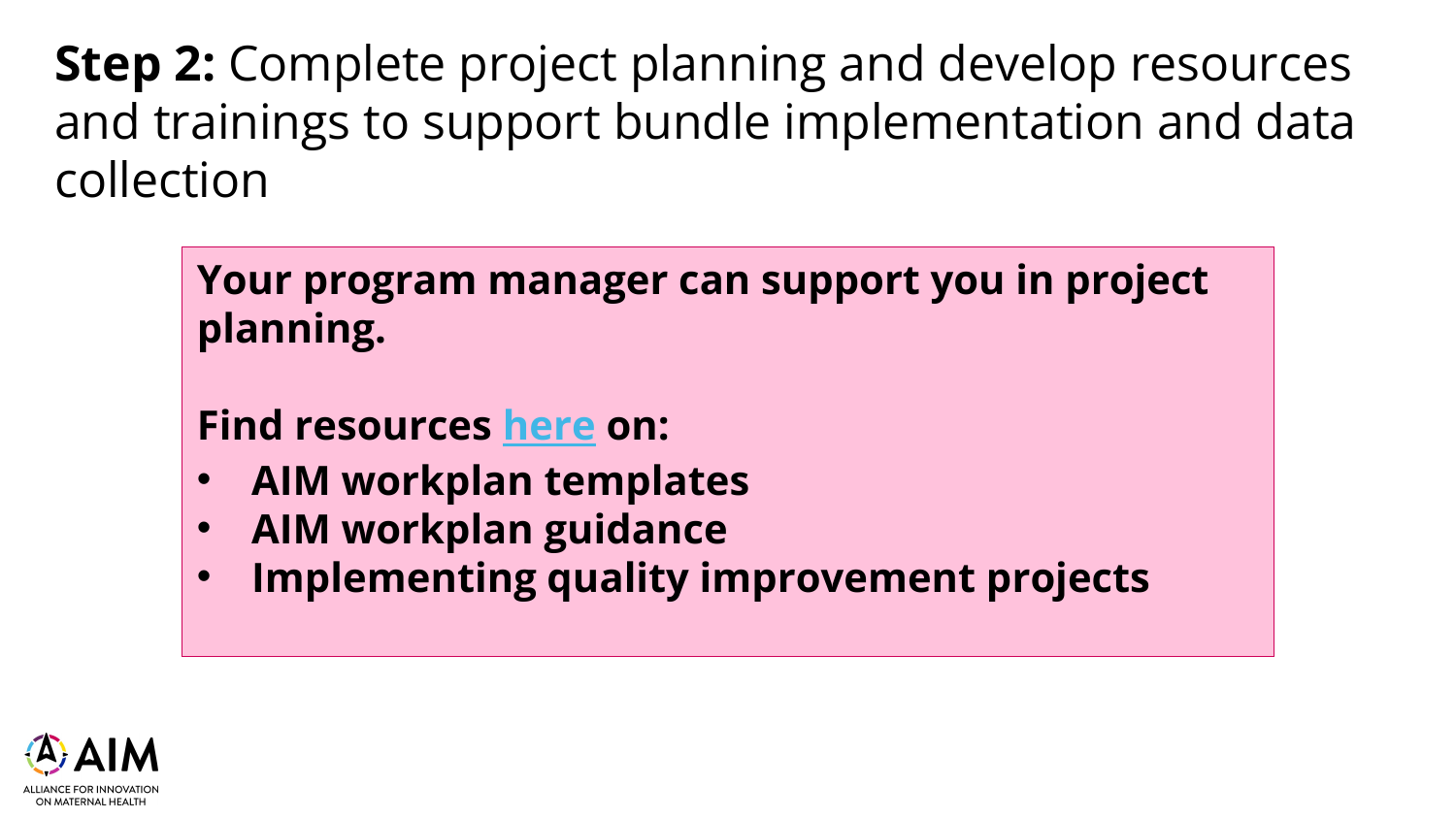

# Step 2: Complete project planning and develop resources and trainings to support bundle implementation and data collection

Your program manager can support you in project planning.

Find resources here on:
AIM workplan templates
AIM workplan guidance
Implementing quality improvement projects